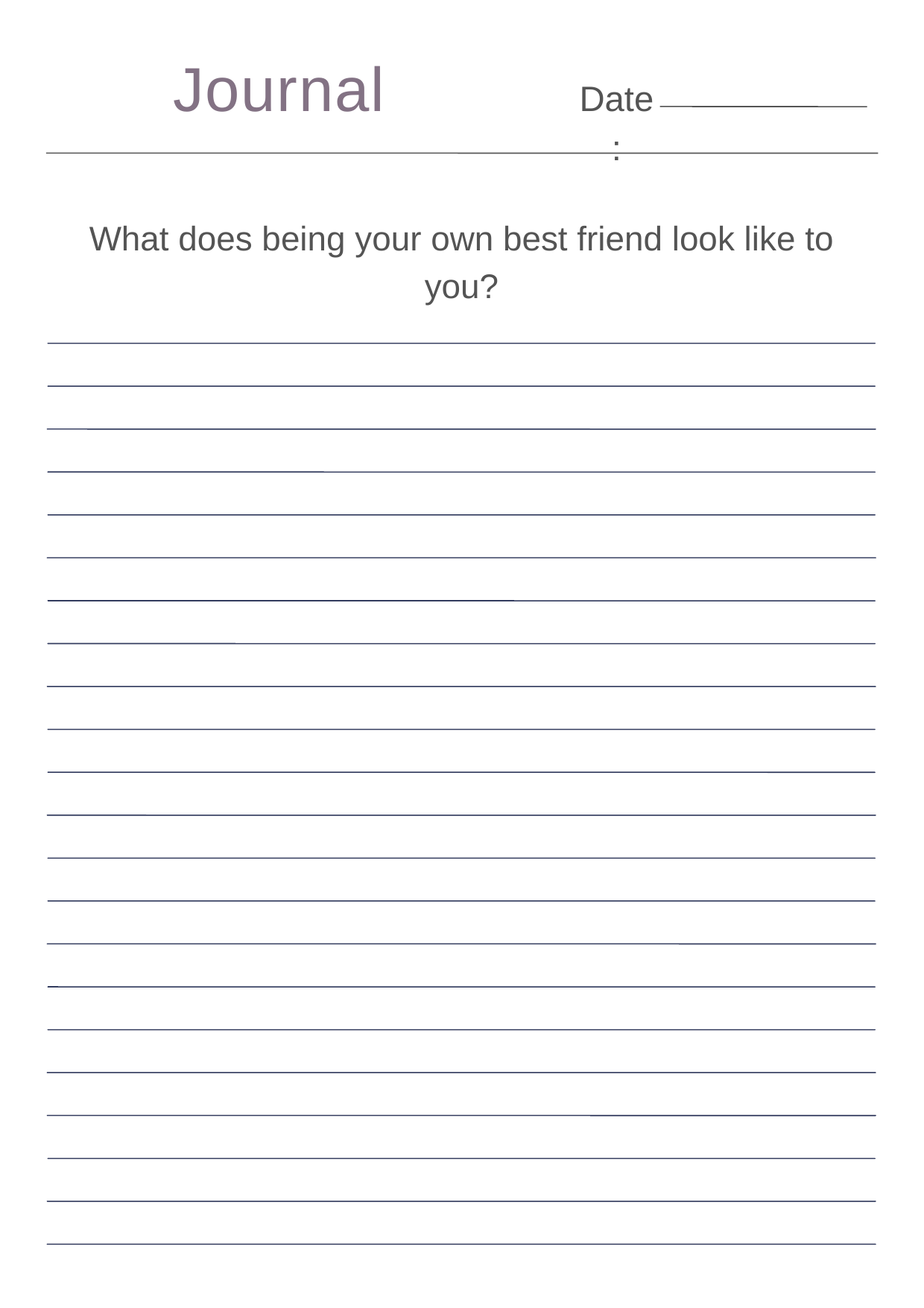

Journal
Date:

What does being your own best friend look like to you?